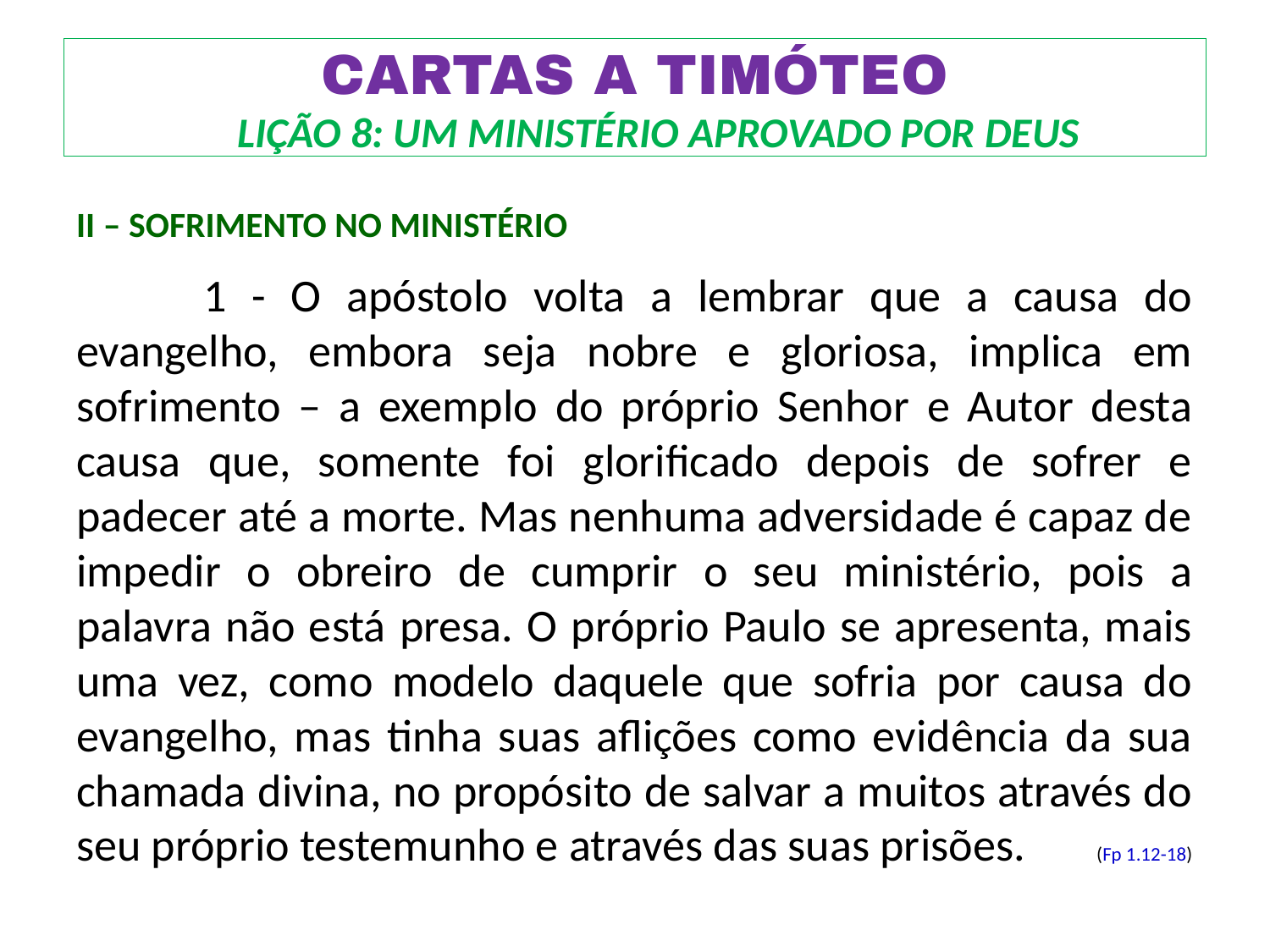

# CARTAS A TIMÓTEO LIÇÃO 8: UM MINISTÉRIO APROVADO POR DEUS
II – SOFRIMENTO NO MINISTÉRIO

	1 - O apóstolo volta a lembrar que a causa do evangelho, embora seja nobre e gloriosa, implica em sofrimento – a exemplo do próprio Senhor e Autor desta causa que, somente foi glorificado depois de sofrer e padecer até a morte. Mas nenhuma adversidade é capaz de impedir o obreiro de cumprir o seu ministério, pois a palavra não está presa. O próprio Paulo se apresenta, mais uma vez, como modelo daquele que sofria por causa do evangelho, mas tinha suas aflições como evidência da sua chamada divina, no propósito de salvar a muitos através do seu próprio testemunho e através das suas prisões.	 (Fp 1.12-18)